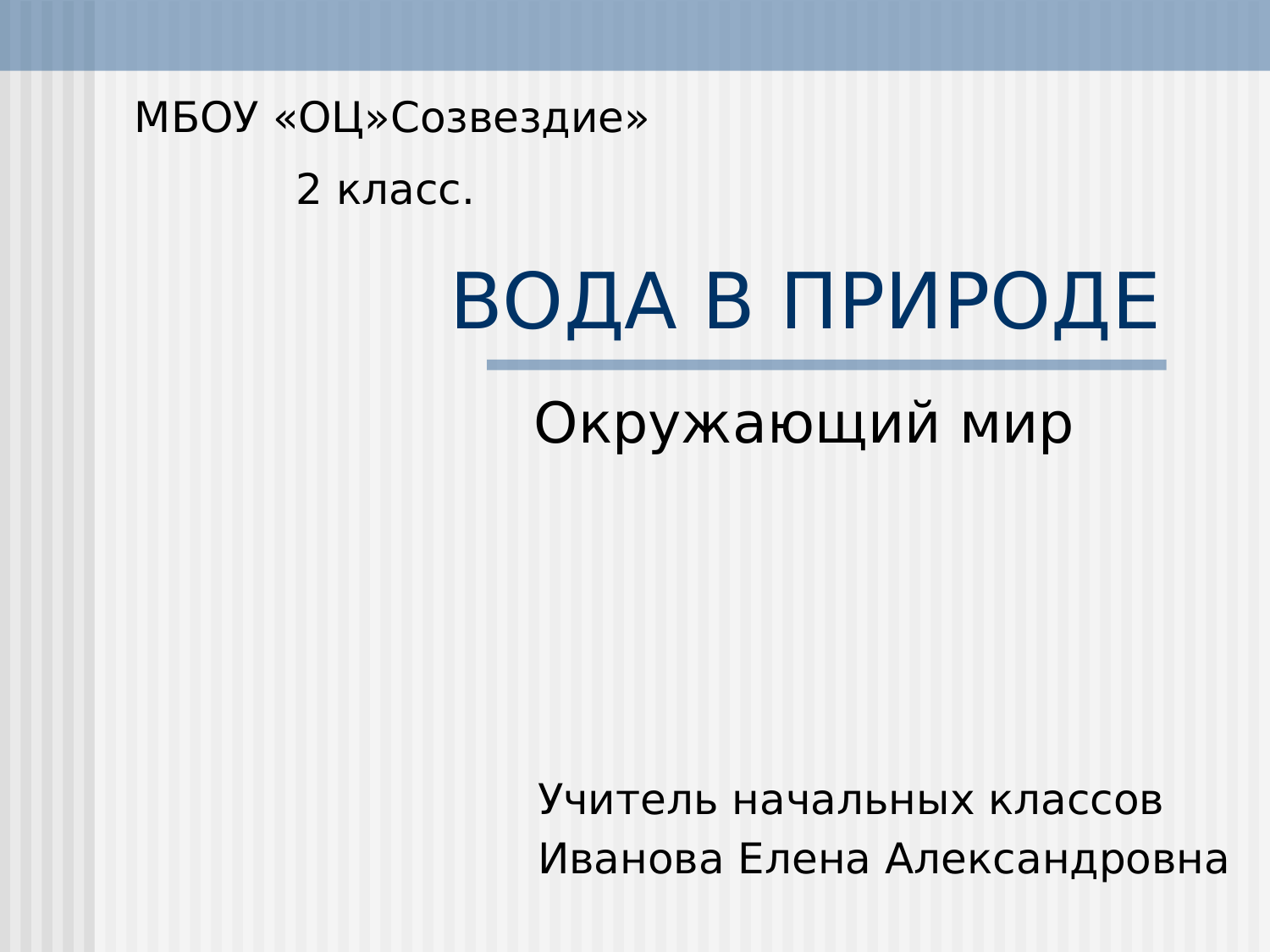

МБОУ «ОЦ»Созвездие»
2 класс.
# ВОДА В ПРИРОДЕ
Окружающий мир
Учитель начальных классов
Иванова Елена Александровна